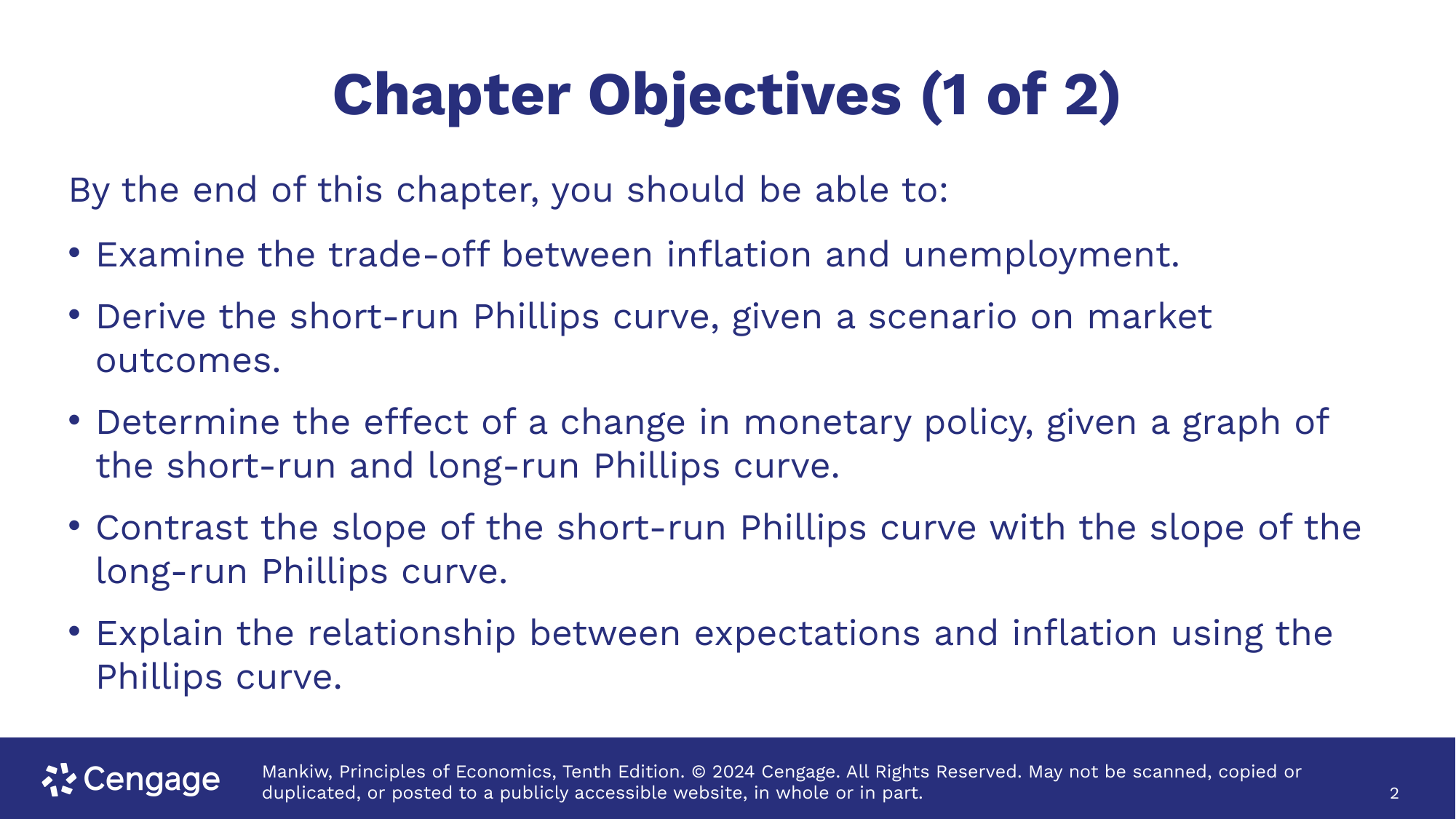

# Chapter Objectives (1 of 2)
By the end of this chapter, you should be able to:
Examine the trade-off between inflation and unemployment.
Derive the short-run Phillips curve, given a scenario on market outcomes.
Determine the effect of a change in monetary policy, given a graph of the short-run and long-run Phillips curve.
Contrast the slope of the short-run Phillips curve with the slope of the long-run Phillips curve.
Explain the relationship between expectations and inflation using the Phillips curve.